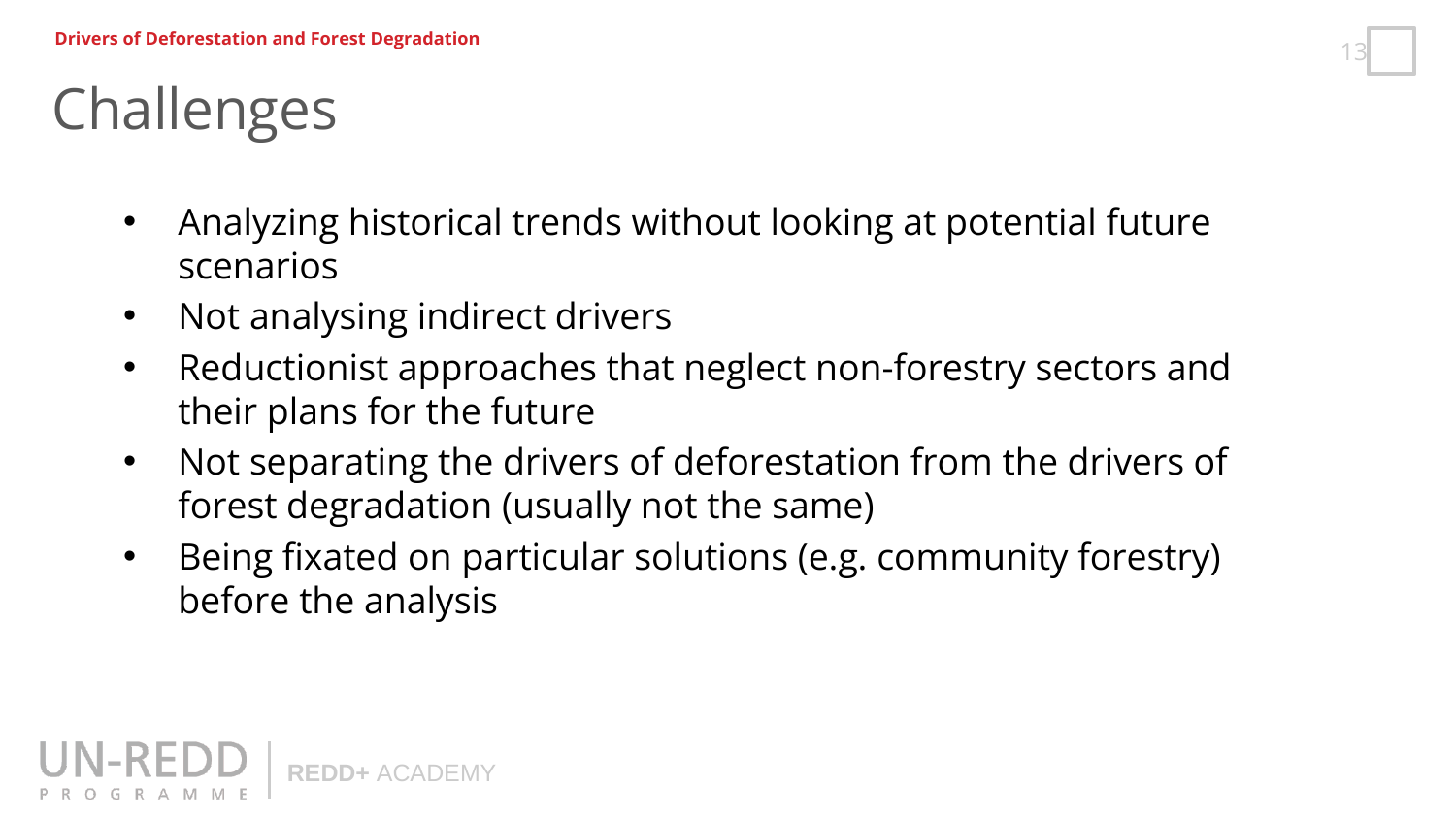

Drivers of Deforestation and Forest Degradation
Challenges
Analyzing historical trends without looking at potential future scenarios
Not analysing indirect drivers
Reductionist approaches that neglect non-forestry sectors and their plans for the future
Not separating the drivers of deforestation from the drivers of forest degradation (usually not the same)
Being fixated on particular solutions (e.g. community forestry) before the analysis